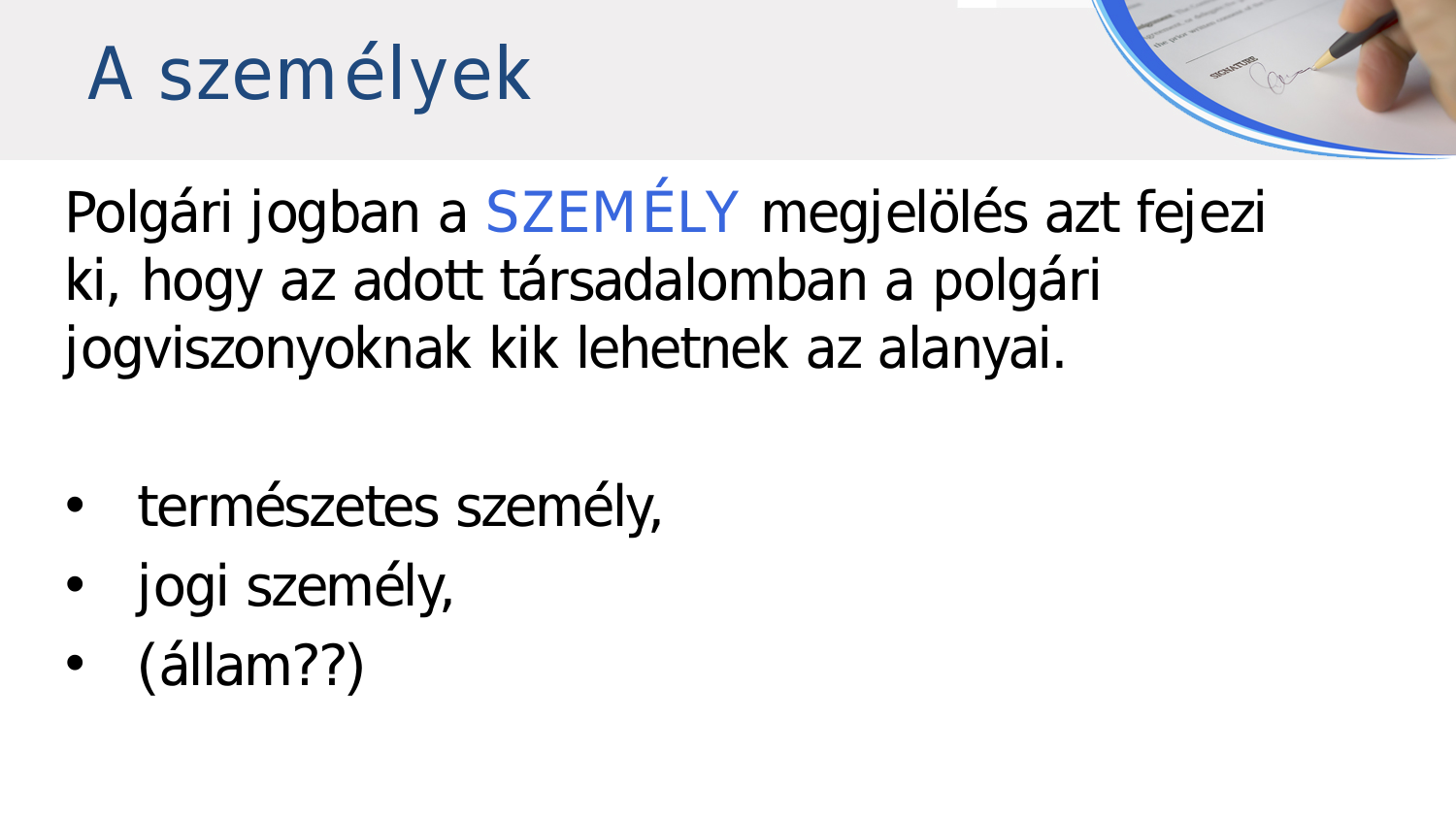

A személyek
Polgári jogban a SZEMÉLY megjelölés azt fejezi ki, hogy az adott társadalomban a polgári
jogviszonyoknak kik lehetnek az alanyai.

természetes személy,
jogi személy,
(állam??)